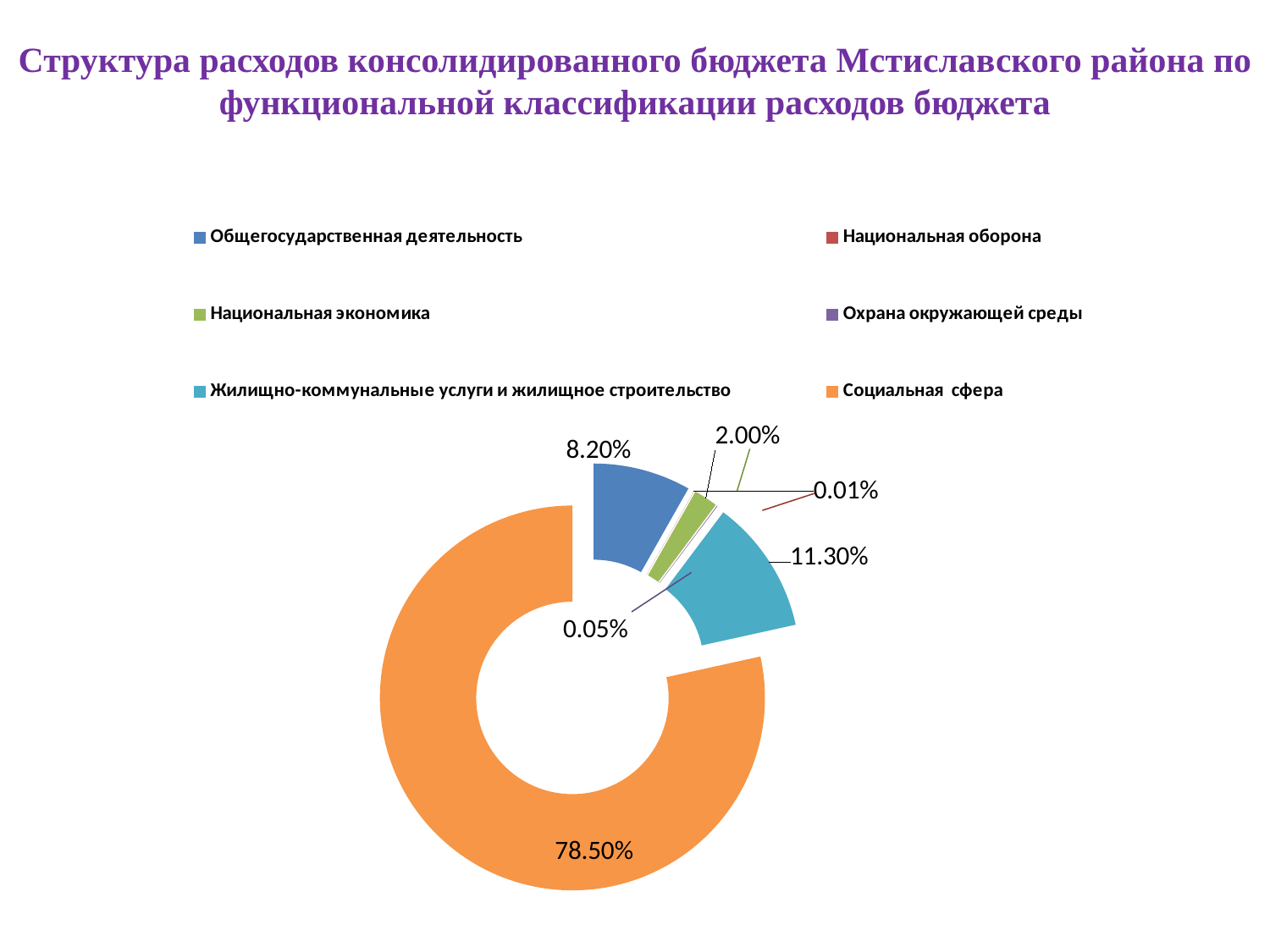

# Структура расходов консолидированного бюджета Мстиславского района по функциональной классификации расходов бюджета

[unsupported chart]